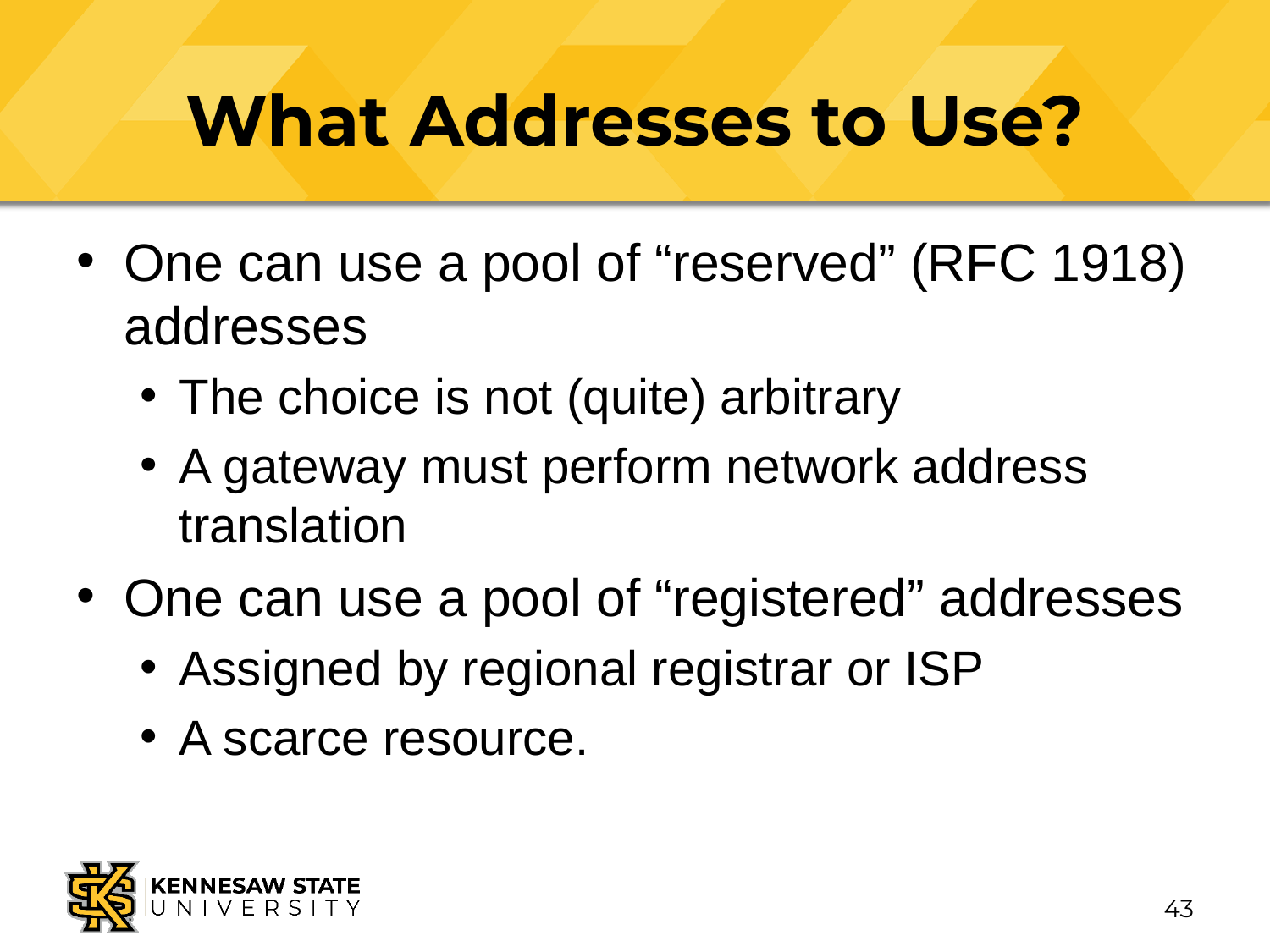

# What Addresses to Use?
One can use a pool of “reserved” (RFC 1918) addresses
The choice is not (quite) arbitrary
A gateway must perform network address translation
One can use a pool of “registered” addresses
Assigned by regional registrar or ISP
A scarce resource.
43